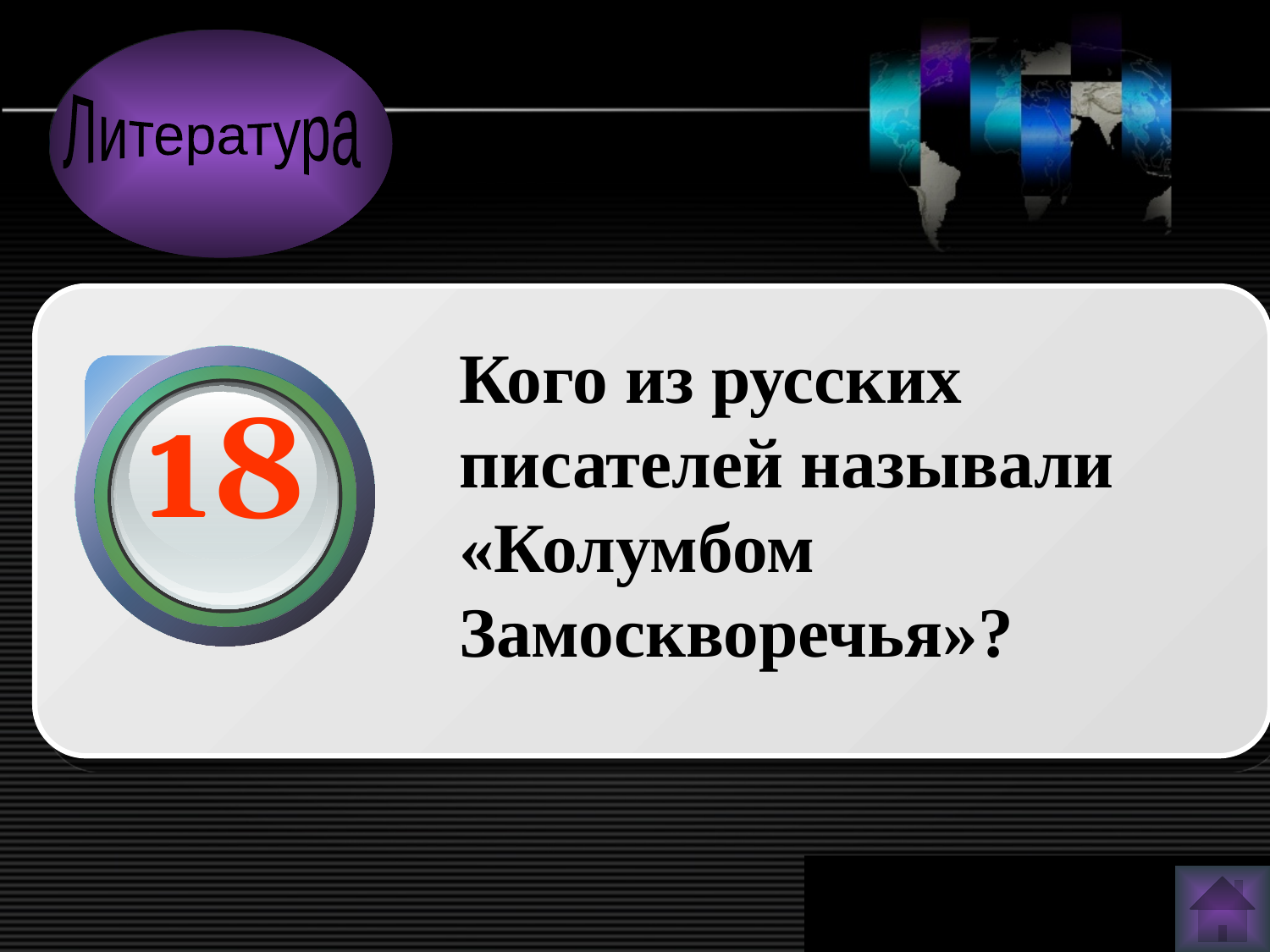

Литература

Кого из русских писателей называли «Колумбом Замоскворечья»?

18

www.themegallery.com